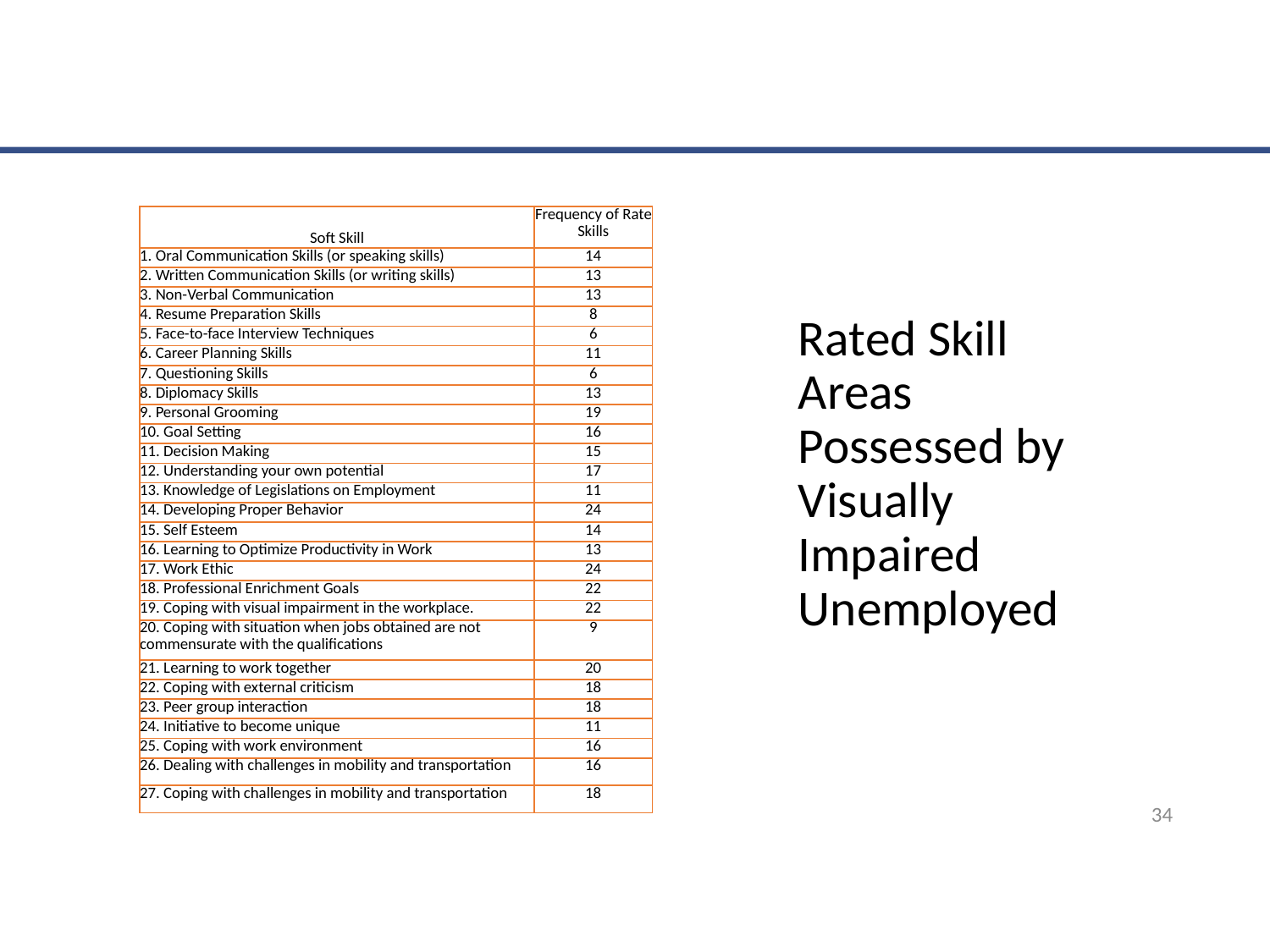

Rated Skill Areas Possessed by Visually Impaired Unemployed
| Soft Skill | Frequency of Rate Skills |
| --- | --- |
| 1. Oral Communication Skills (or speaking skills) | 14 |
| 2. Written Communication Skills (or writing skills) | 13 |
| 3. Non-Verbal Communication | 13 |
| 4. Resume Preparation Skills | 8 |
| 5. Face-to-face Interview Techniques | 6 |
| 6. Career Planning Skills | 11 |
| 7. Questioning Skills | 6 |
| 8. Diplomacy Skills | 13 |
| 9. Personal Grooming | 19 |
| 10. Goal Setting | 16 |
| 11. Decision Making | 15 |
| 12. Understanding your own potential | 17 |
| 13. Knowledge of Legislations on Employment | 11 |
| 14. Developing Proper Behavior | 24 |
| 15. Self Esteem | 14 |
| 16. Learning to Optimize Productivity in Work | 13 |
| 17. Work Ethic | 24 |
| 18. Professional Enrichment Goals | 22 |
| 19. Coping with visual impairment in the workplace. | 22 |
| 20. Coping with situation when jobs obtained are not commensurate with the qualifications | 9 |
| 21. Learning to work together | 20 |
| 22. Coping with external criticism | 18 |
| 23. Peer group interaction | 18 |
| 24. Initiative to become unique | 11 |
| 25. Coping with work environment | 16 |
| 26. Dealing with challenges in mobility and transportation | 16 |
| 27. Coping with challenges in mobility and transportation | 18 |

34